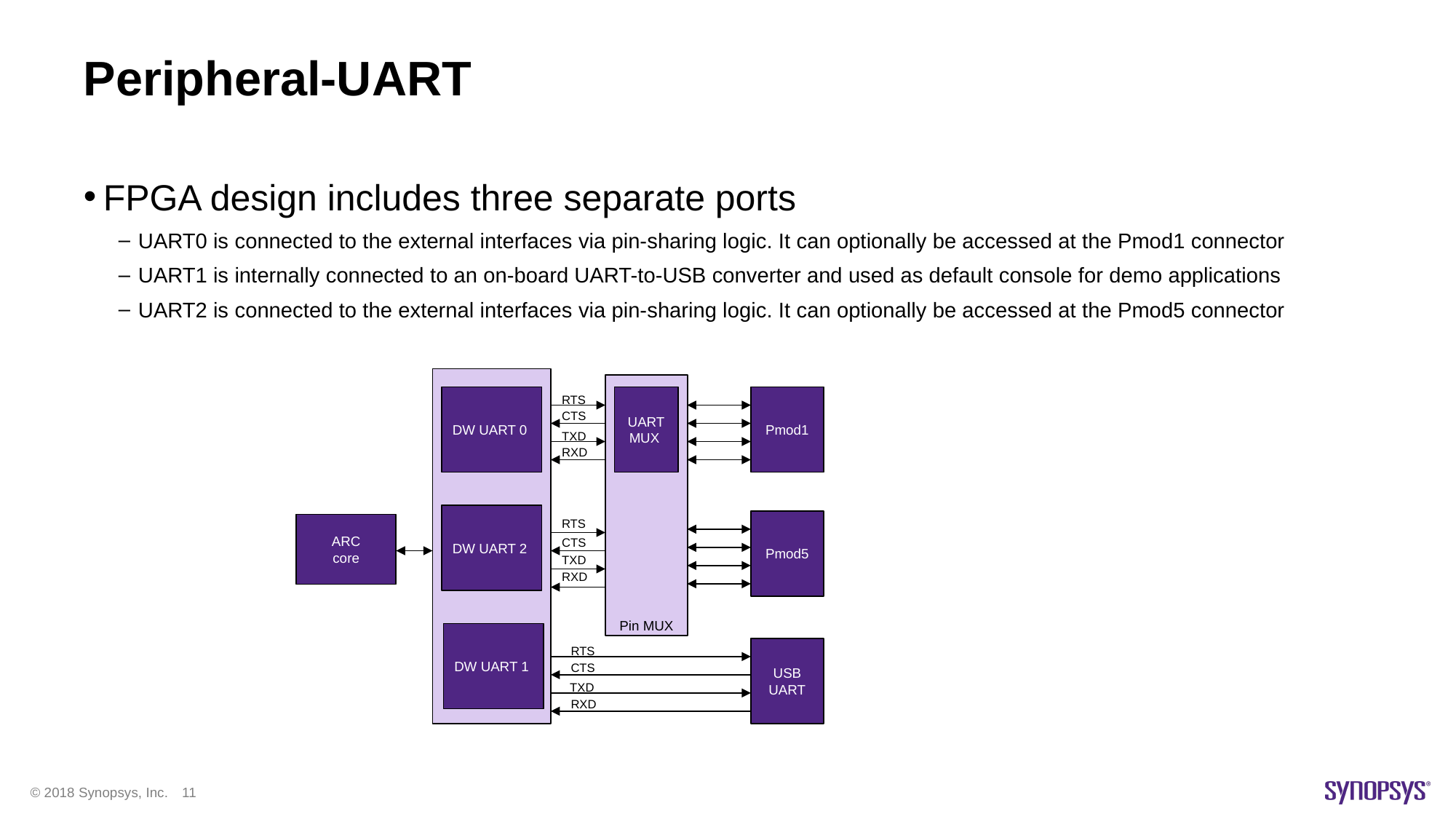

# Peripheral-UART
FPGA design includes three separate ports
UART0 is connected to the external interfaces via pin-sharing logic. It can optionally be accessed at the Pmod1 connector
UART1 is internally connected to an on-board UART-to-USB converter and used as default console for demo applications
UART2 is connected to the external interfaces via pin-sharing logic. It can optionally be accessed at the Pmod5 connector

Pmod1
DW UART 0
RTS
CTS
TXD
RXD
DW UART 2
ARC
core
USB
UART
RTS
CTS
TXD
RXD

Pin MUX
UART
MUX
RTS
Pmod5
CTS
TXD
RXD
DW UART 1